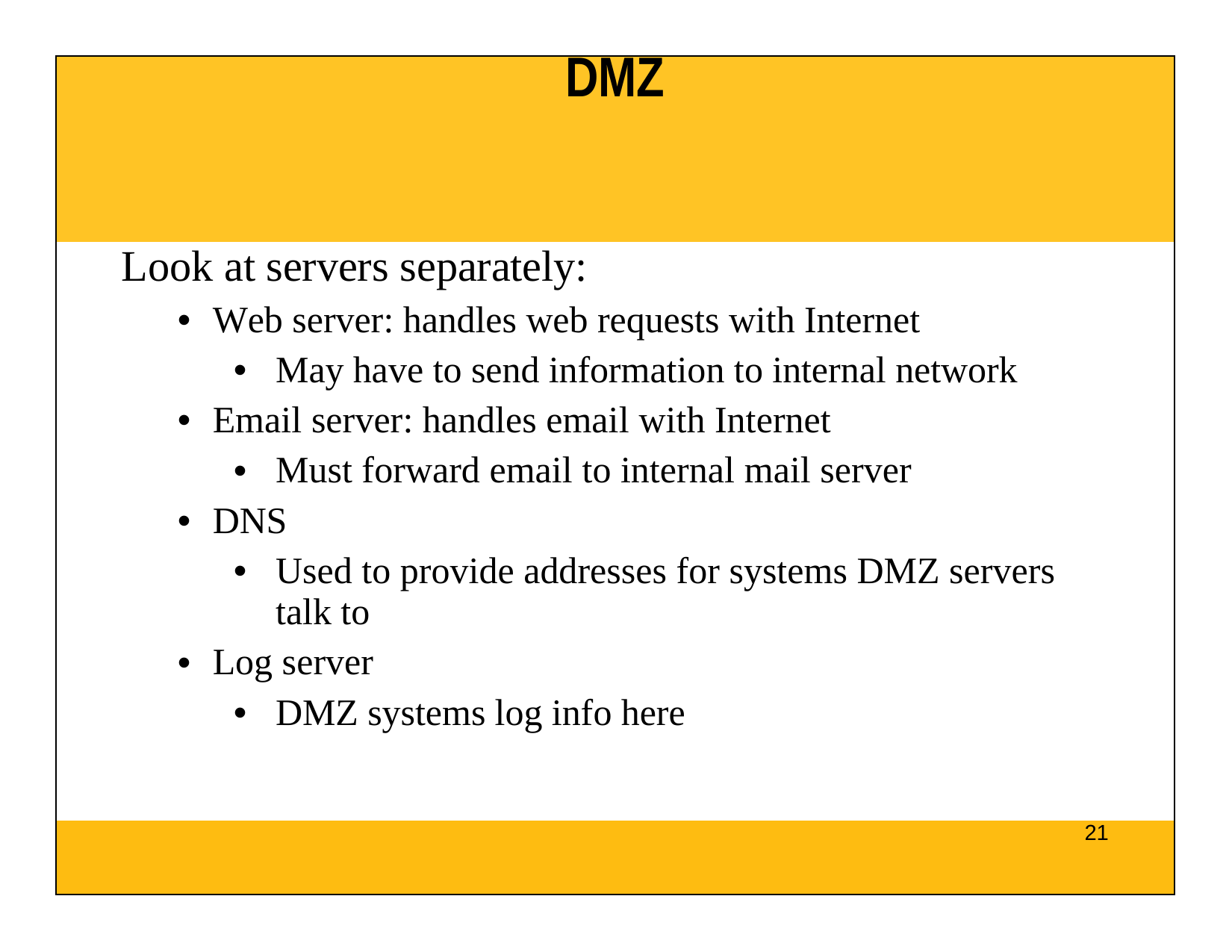

| DMZ |
| --- |
| Look at servers separately: Web server: handles web requests with Internet May have to send information to internal network Email server: handles email with Internet Must forward email to internal mail server DNS Used to provide addresses for systems DMZ servers talk to Log server DMZ systems log info here |
| 21 |